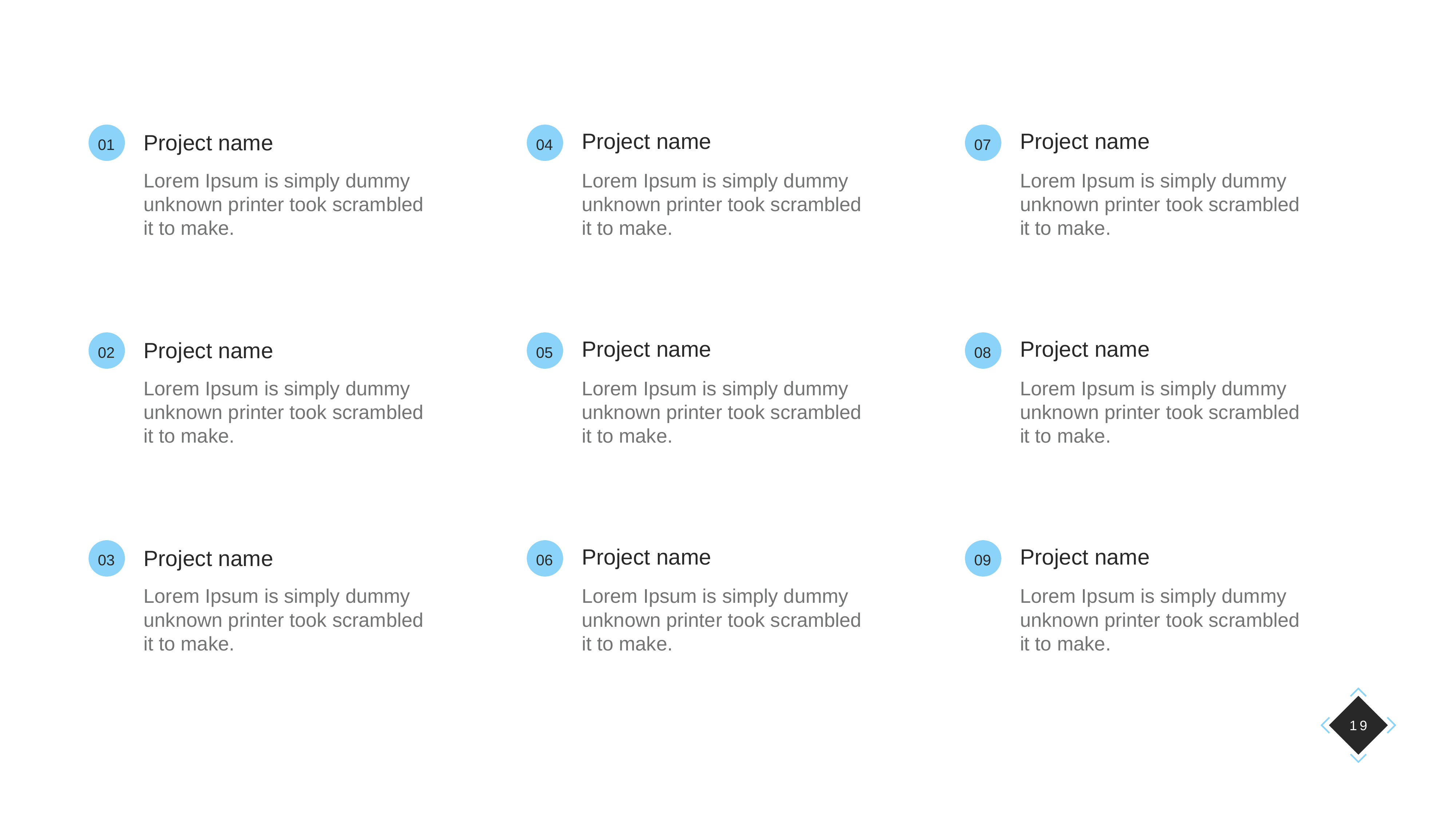

Project name
Project name
Project name
01
04
07
Lorem Ipsum is simply dummy unknown printer took scrambled it to make.
Lorem Ipsum is simply dummy unknown printer took scrambled it to make.
Lorem Ipsum is simply dummy unknown printer took scrambled it to make.

Project name
Project name
Project name
05
08
02
Lorem Ipsum is simply dummy unknown printer took scrambled it to make.
Lorem Ipsum is simply dummy unknown printer took scrambled it to make.
Lorem Ipsum is simply dummy unknown printer took scrambled it to make.

Project name
Project name
Project name
03
06
09
Lorem Ipsum is simply dummy unknown printer took scrambled it to make.
Lorem Ipsum is simply dummy unknown printer took scrambled it to make.
Lorem Ipsum is simply dummy unknown printer took scrambled it to make.
19